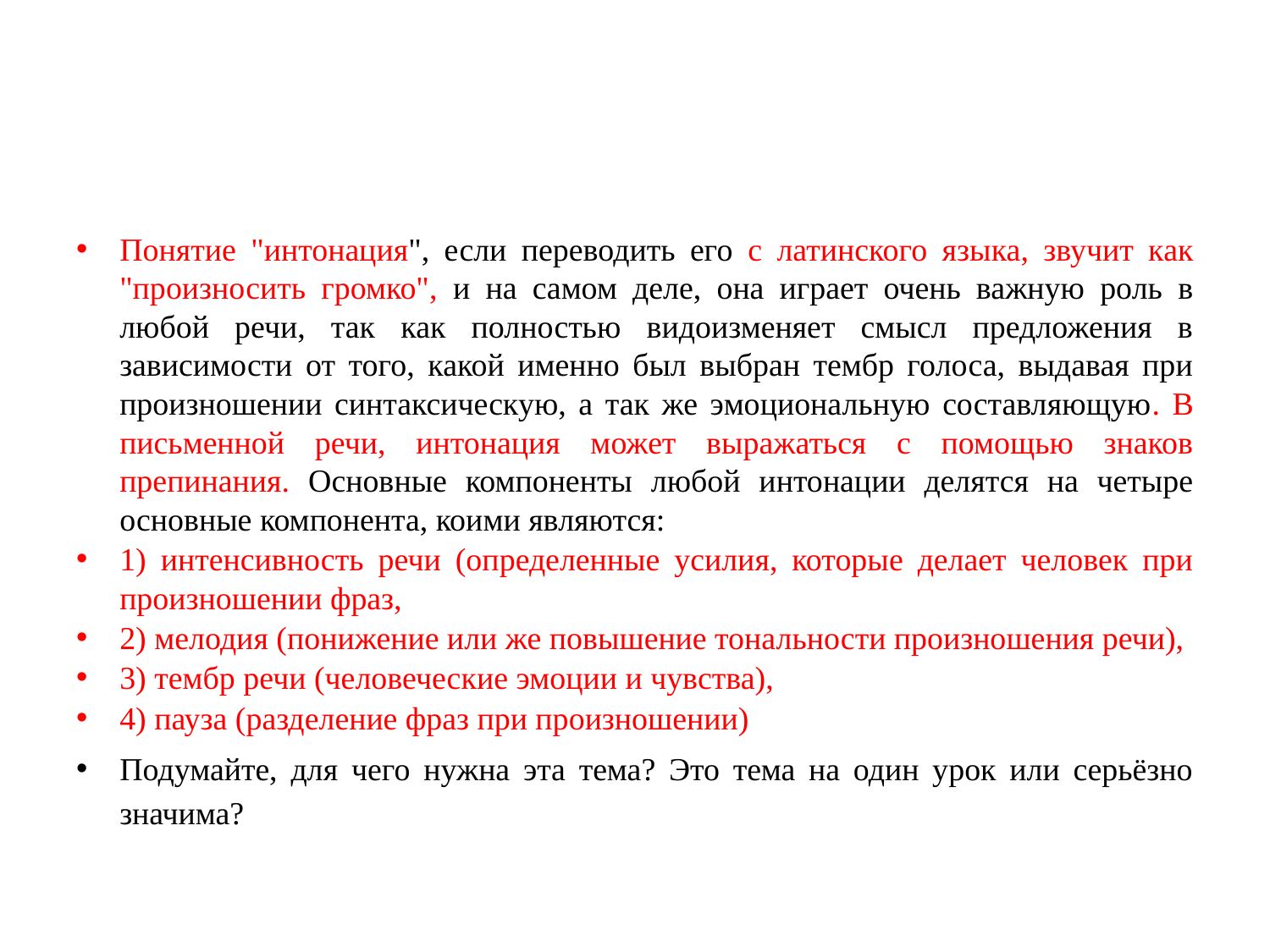

#
Понятие "интонация", если переводить его с латинского языка, звучит как "произносить громко", и на самом деле, она играет очень важную роль в любой речи, так как полностью видоизменяет смысл предложения в зависимости от того, какой именно был выбран тембр голоса, выдавая при произношении синтаксическую, а так же эмоциональную составляющую. В письменной речи, интонация может выражаться с помощью знаков препинания. Основные компоненты любой интонации делятся на четыре основные компонента, коими являются:
1) интенсивность речи (определенные усилия, которые делает человек при произношении фраз,
2) мелодия (понижение или же повышение тональности произношения речи),
3) тембр речи (человеческие эмоции и чувства),
4) пауза (разделение фраз при произношении)
Подумайте, для чего нужна эта тема? Это тема на один урок или серьёзно значима?